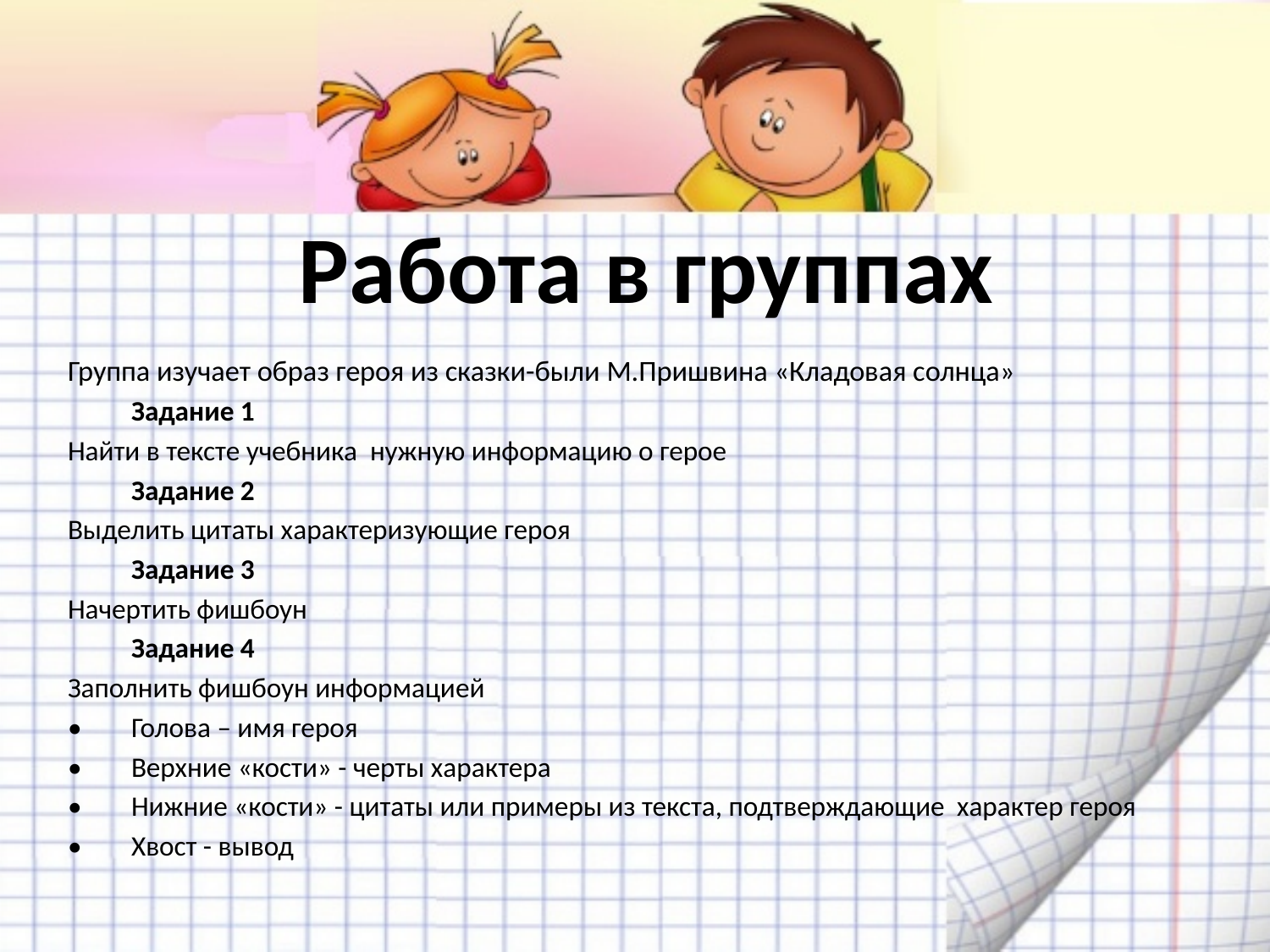

# Работа в группах
Группа изучает образ героя из сказки-были М.Пришвина «Кладовая солнца»
	Задание 1
Найти в тексте учебника  нужную информацию о герое
	Задание 2
Выделить цитаты характеризующие героя
	Задание 3
Начертить фишбоун
	Задание 4
Заполнить фишбоун информацией
•	Голова – имя героя
•	Верхние «кости» - черты характера
•	Нижние «кости» - цитаты или примеры из текста, подтверждающие 	характер героя
•	Хвост - вывод